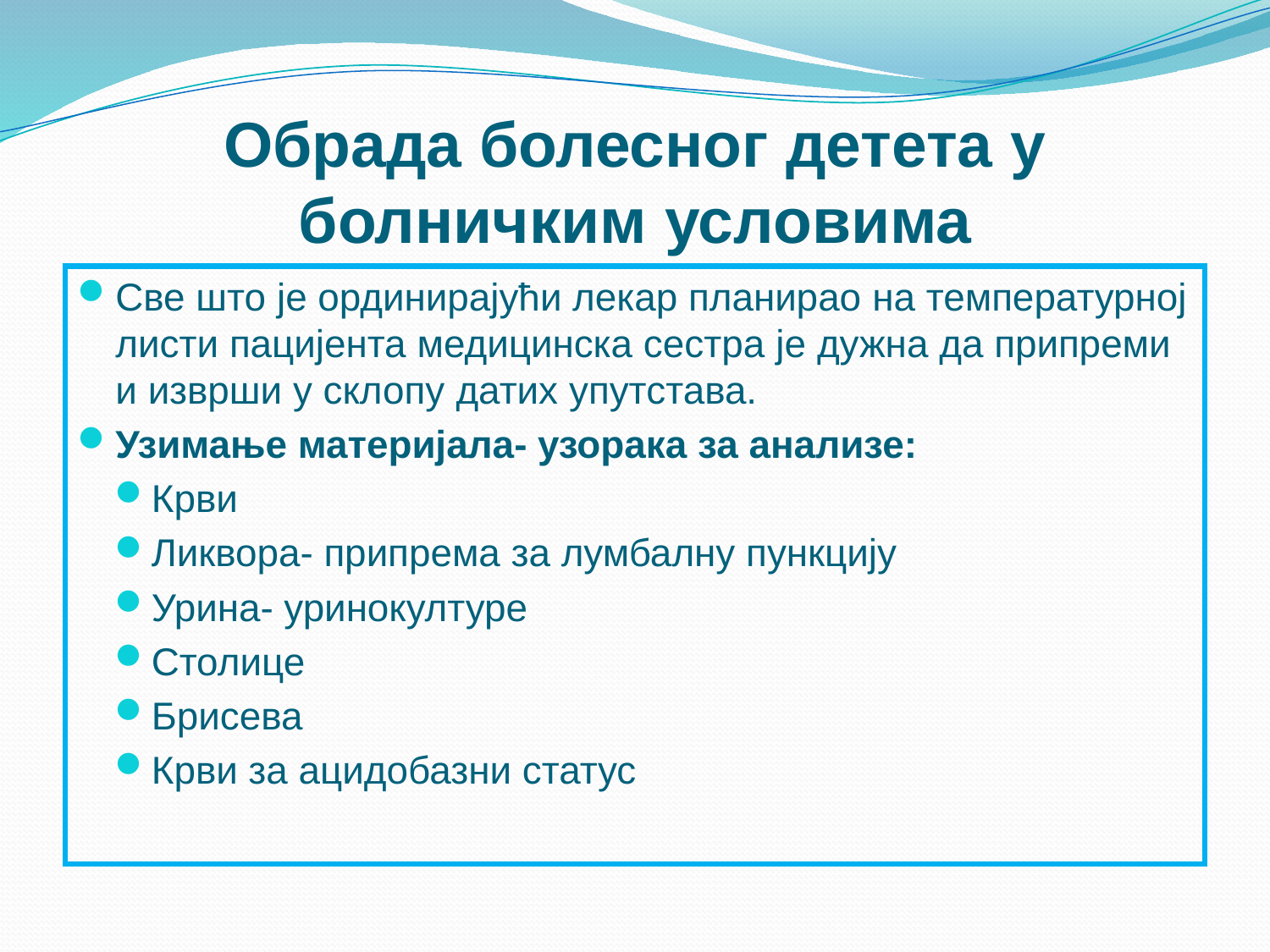

# Обрада болесног детета у болничким условима
Све што је ординирајући лекар планирао на температурној листи пацијента медицинска сестра је дужна да припреми и изврши у склопу датих упутстава.
Узимање материјала- узорака за анализе:
Крви
Ликвора- припрема за лумбалну пункцију
Урина- уринокултуре
Столице
Брисева
Крви за ацидобазни статус